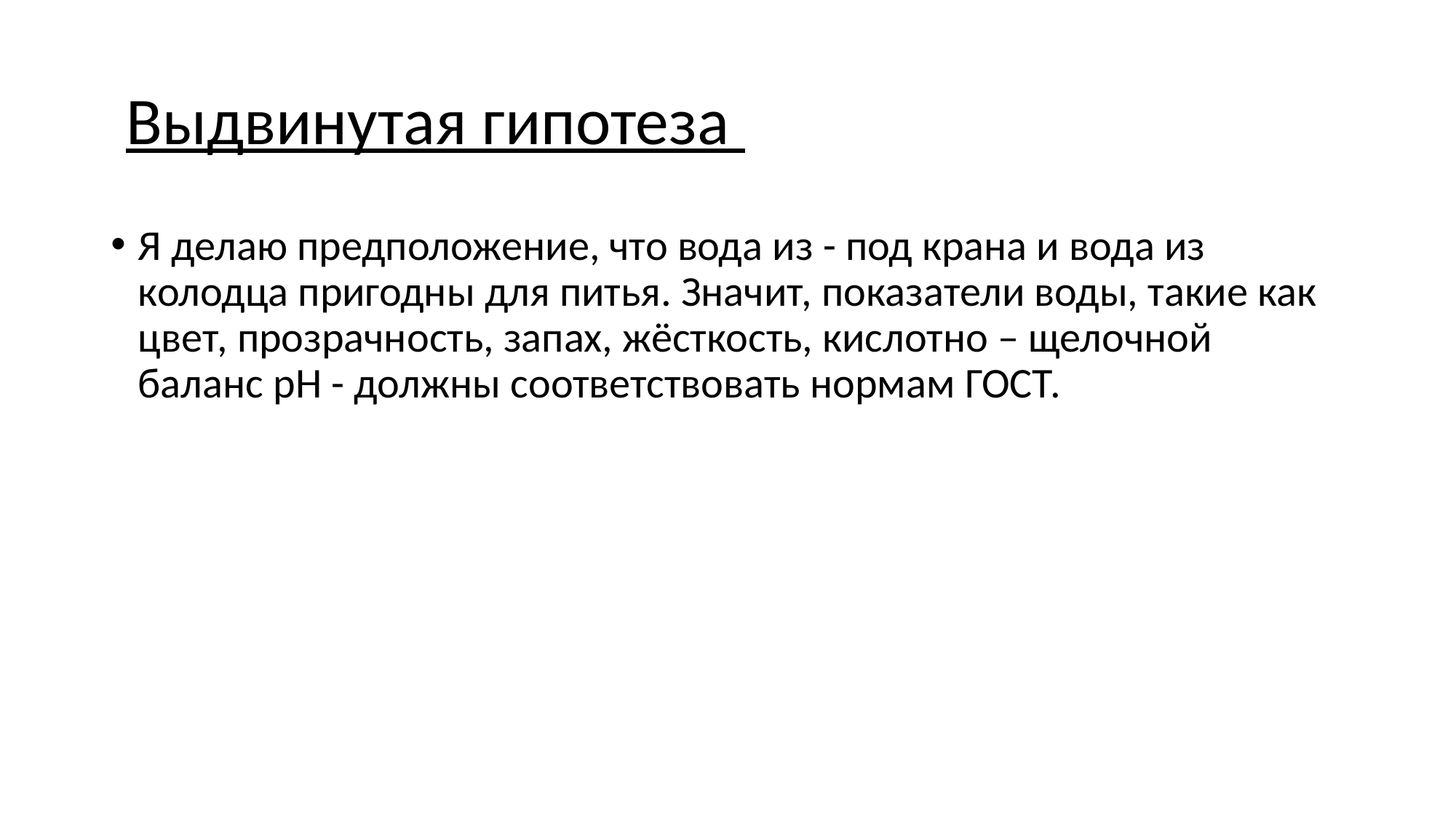

# Выдвинутая гипотеза
Я делаю предположение, что вода из - под крана и вода из колодца пригодны для питья. Значит, показатели воды, такие как цвет, прозрачность, запах, жёсткость, кислотно – щелочной баланс рН - должны соответствовать нормам ГОСТ.